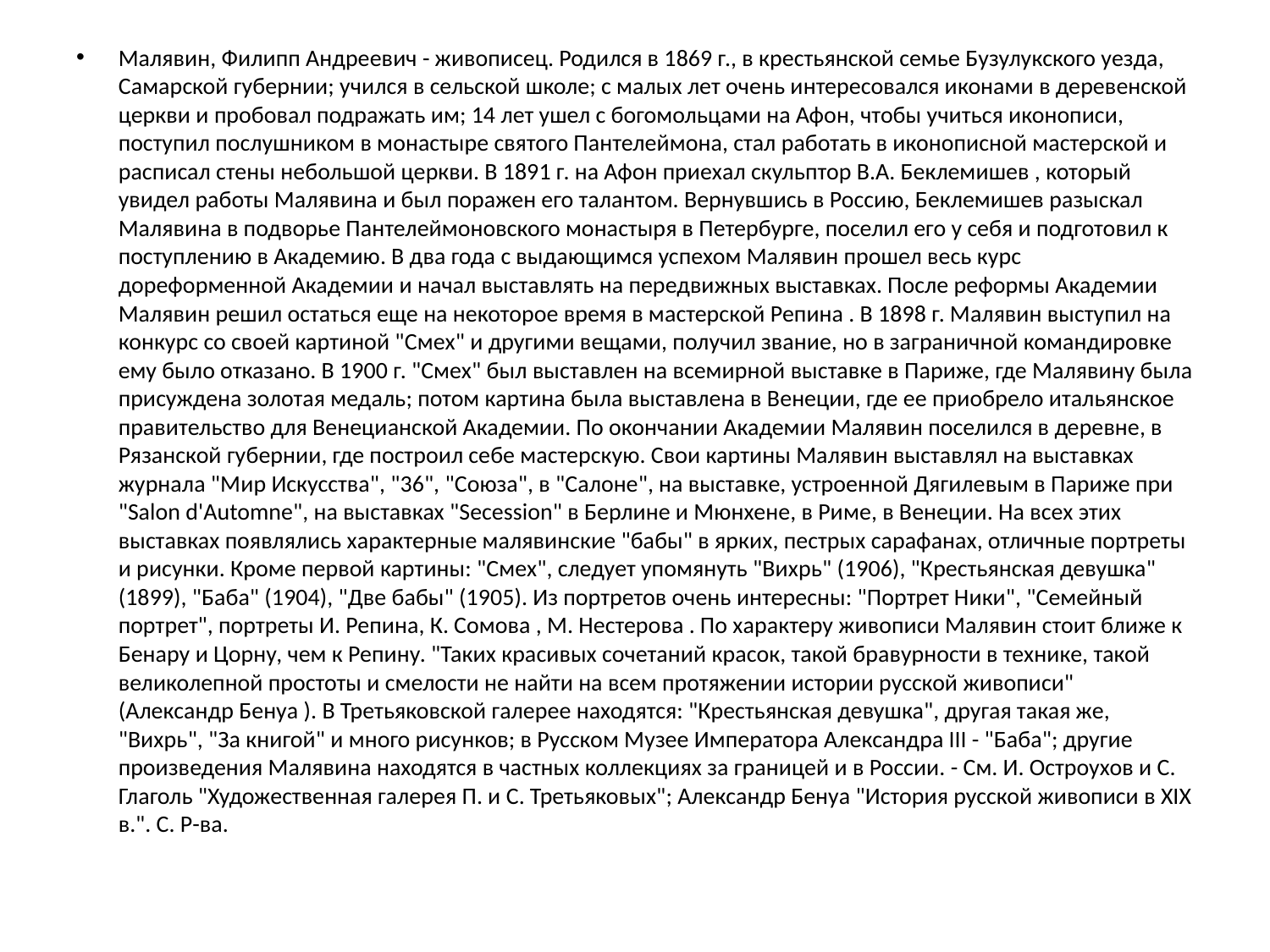

Малявин, Филипп Андреевич - живописец. Родился в 1869 г., в крестьянской семье Бузулукского уезда, Самарской губернии; учился в сельской школе; с малых лет очень интересовался иконами в деревенской церкви и пробовал подражать им; 14 лет ушел с богомольцами на Афон, чтобы учиться иконописи, поступил послушником в монастыре святого Пантелеймона, стал работать в иконописной мастерской и расписал стены небольшой церкви. В 1891 г. на Афон приехал скульптор В.А. Беклемишев , который увидел работы Малявина и был поражен его талантом. Вернувшись в Россию, Беклемишев разыскал Малявина в подворье Пантелеймоновского монастыря в Петербурге, поселил его у себя и подготовил к поступлению в Академию. В два года с выдающимся успехом Малявин прошел весь курс дореформенной Академии и начал выставлять на передвижных выставках. После реформы Академии Малявин решил остаться еще на некоторое время в мастерской Репина . В 1898 г. Малявин выступил на конкурс со своей картиной "Смех" и другими вещами, получил звание, но в заграничной командировке ему было отказано. В 1900 г. "Смех" был выставлен на всемирной выставке в Париже, где Малявину была присуждена золотая медаль; потом картина была выставлена в Венеции, где ее приобрело итальянское правительство для Венецианской Академии. По окончании Академии Малявин поселился в деревне, в Рязанской губернии, где построил себе мастерскую. Свои картины Малявин выставлял на выставках журнала "Мир Искусства", "36", "Союза", в "Салоне", на выставке, устроенной Дягилевым в Париже при "Salon d'Automne", на выставках "Secession" в Берлине и Мюнхене, в Риме, в Венеции. На всех этих выставках появлялись характерные малявинские "бабы" в ярких, пестрых сарафанах, отличные портреты и рисунки. Кроме первой картины: "Смех", следует упомянуть "Вихрь" (1906), "Крестьянская девушка" (1899), "Баба" (1904), "Две бабы" (1905). Из портретов очень интересны: "Портрет Ники", "Семейный портрет", портреты И. Репина, К. Сомова , М. Нестерова . По характеру живописи Малявин стоит ближе к Бенару и Цорну, чем к Репину. "Таких красивых сочетаний красок, такой бравурности в технике, такой великолепной простоты и смелости не найти на всем протяжении истории русской живописи" (Александр Бенуа ). В Третьяковской галерее находятся: "Крестьянская девушка", другая такая же, "Вихрь", "За книгой" и много рисунков; в Русском Музее Императора Александра III - "Баба"; другие произведения Малявина находятся в частных коллекциях за границей и в России. - См. И. Остроухов и С. Глаголь "Художественная галерея П. и С. Третьяковых"; Александр Бенуа "История русской живописи в XIX в.". С. Р-ва.
#